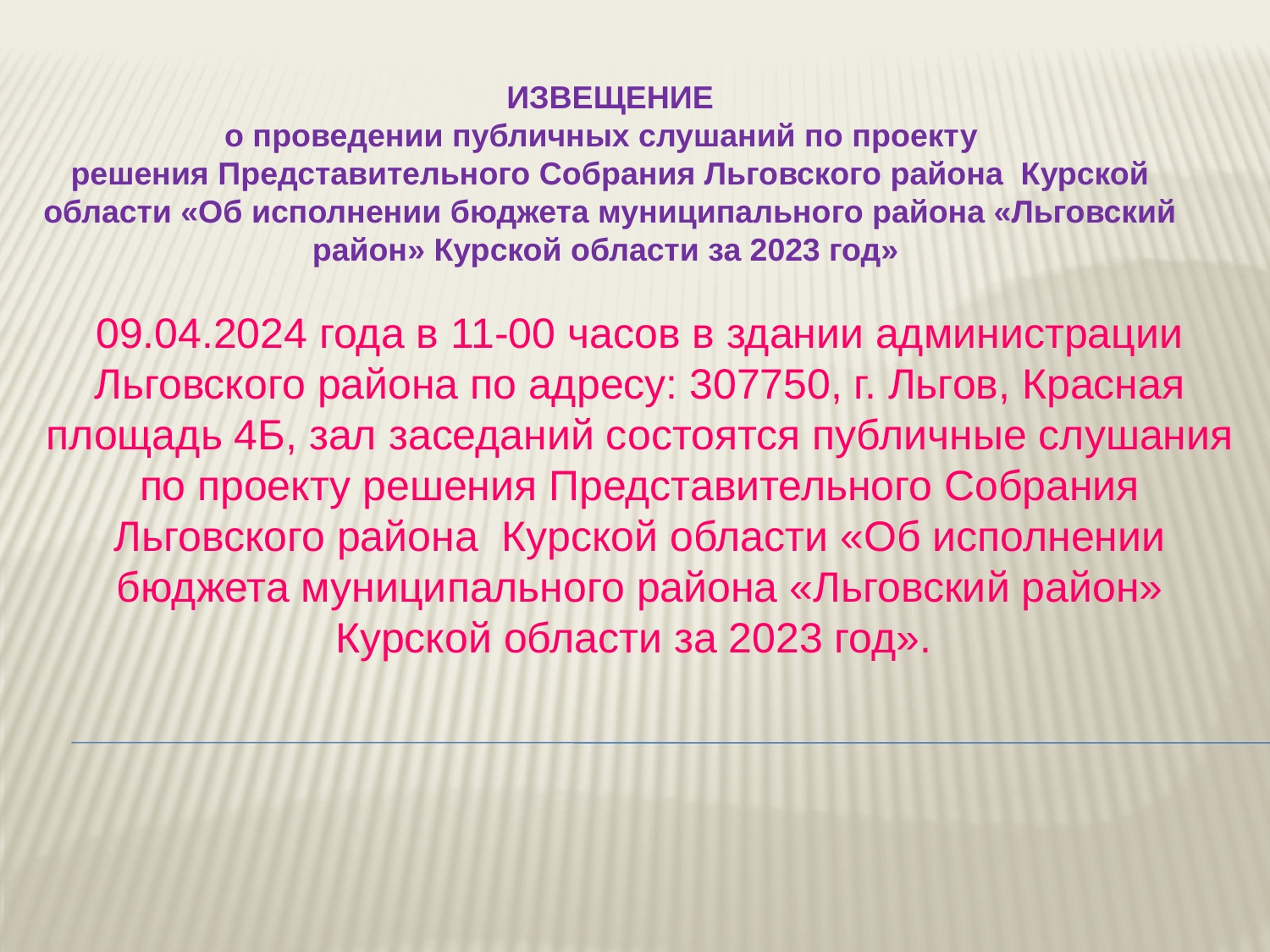

ИЗВЕЩЕНИЕ
о проведении публичных слушаний по проекту
решения Представительного Собрания Льговского района  Курской области «Об исполнении бюджета муниципального района «Льговский район» Курской области за 2023 год»
09.04.2024 года в 11-00 часов в здании администрации Льговского района по адресу: 307750, г. Льгов, Красная площадь 4Б, зал заседаний состоятся публичные слушания по проекту решения Представительного Собрания Льговского района  Курской области «Об исполнении бюджета муниципального района «Льговский район» Курской области за 2023 год».